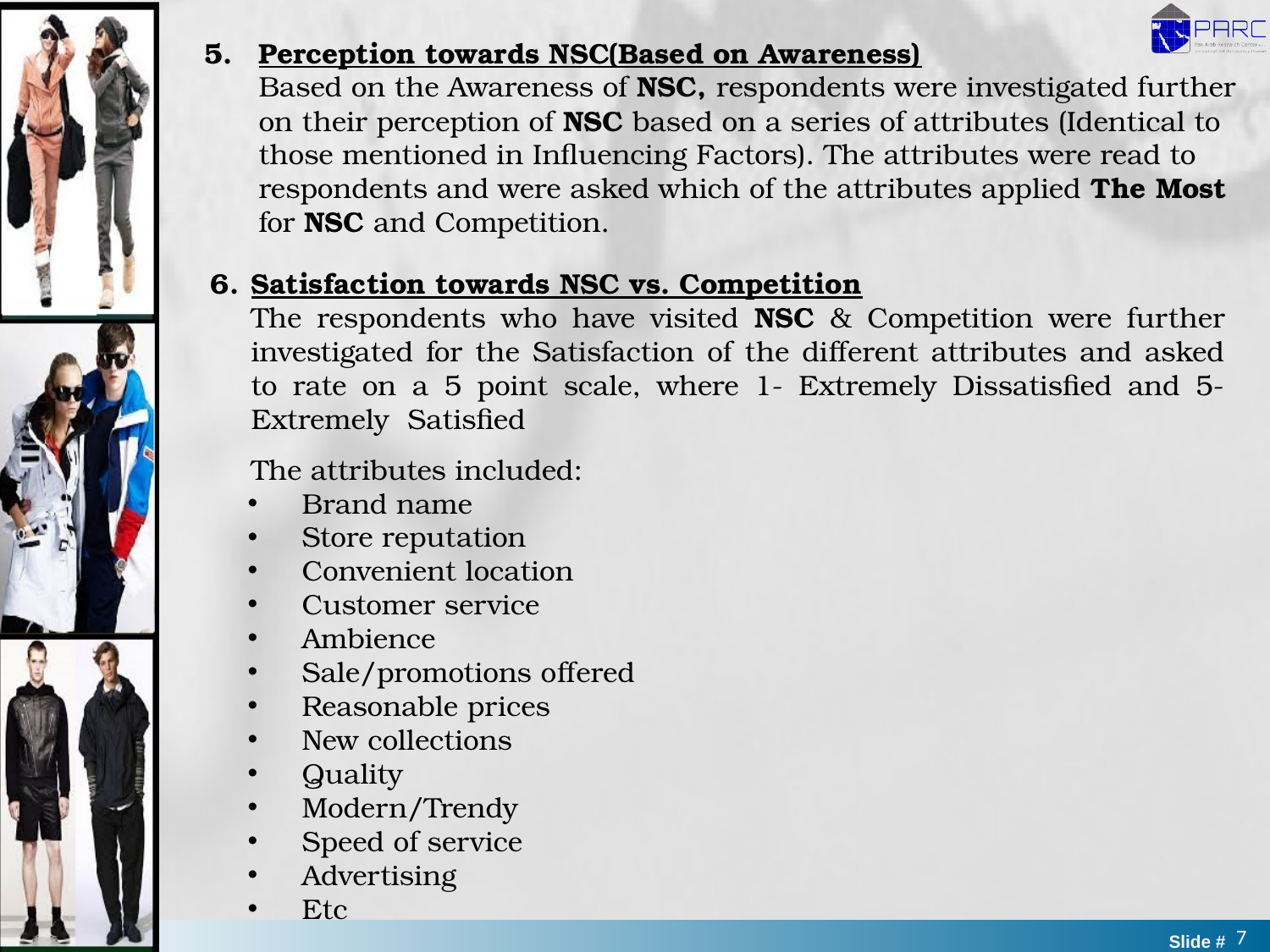

5.	Perception towards NSC(Based on Awareness)
	Based on the Awareness of NSC, respondents were investigated further on their perception of NSC based on a series of attributes (Identical to those mentioned in Influencing Factors). The attributes were read to respondents and were asked which of the attributes applied The Most for NSC and Competition.

6.	Satisfaction towards NSC vs. Competition
	The respondents who have visited NSC & Competition were further investigated for the Satisfaction of the different attributes and asked to rate on a 5 point scale, where 1- Extremely Dissatisfied and 5- Extremely  Satisfied

	The attributes included:
Brand name
Store reputation
Convenient location
Customer service
Ambience
Sale/promotions offered
Reasonable prices
New collections
Quality
Modern/Trendy
Speed of service
Advertising
Etc
7